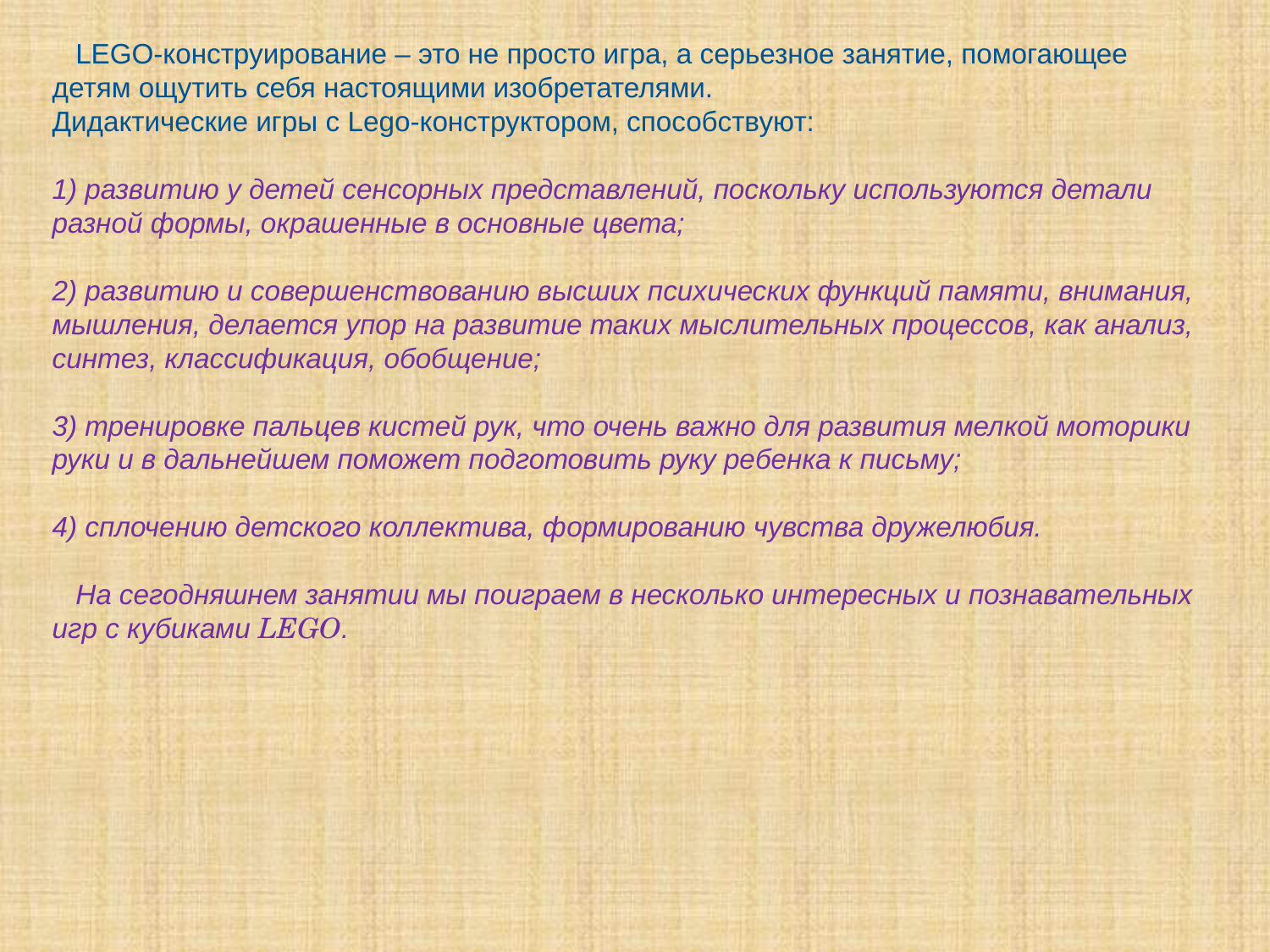

LEGO-конструирование – это не просто игра, а серьезное занятие, помогающее детям ощутить себя настоящими изобретателями.
Дидактические игры с Lego-конструктором, способствуют:

1) развитию у детей сенсорных представлений, поскольку используются детали разной формы, окрашенные в основные цвета;

2) развитию и совершенствованию высших психических функций памяти, внимания, мышления, делается упор на развитие таких мыслительных процессов, как анализ, синтез, классификация, обобщение;

3) тренировке пальцев кистей рук, что очень важно для развития мелкой моторики руки и в дальнейшем поможет подготовить руку ребенка к письму;

4) сплочению детского коллектива, формированию чувства дружелюбия.

   На сегодняшнем занятии мы поиграем в несколько интересных и познавательных игр с кубиками LEGO.